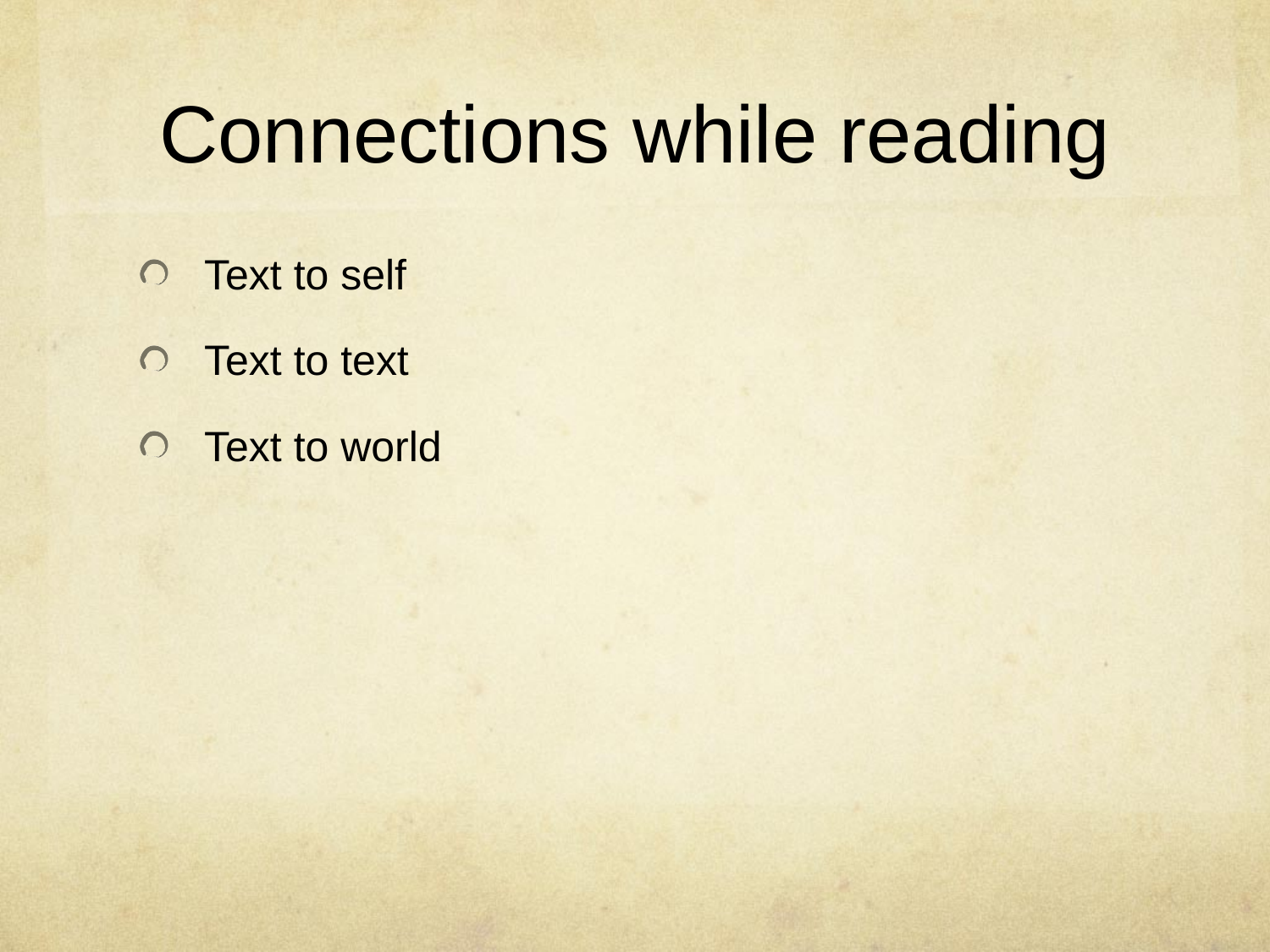

# Connections while reading
Text to self
Text to text
Text to world